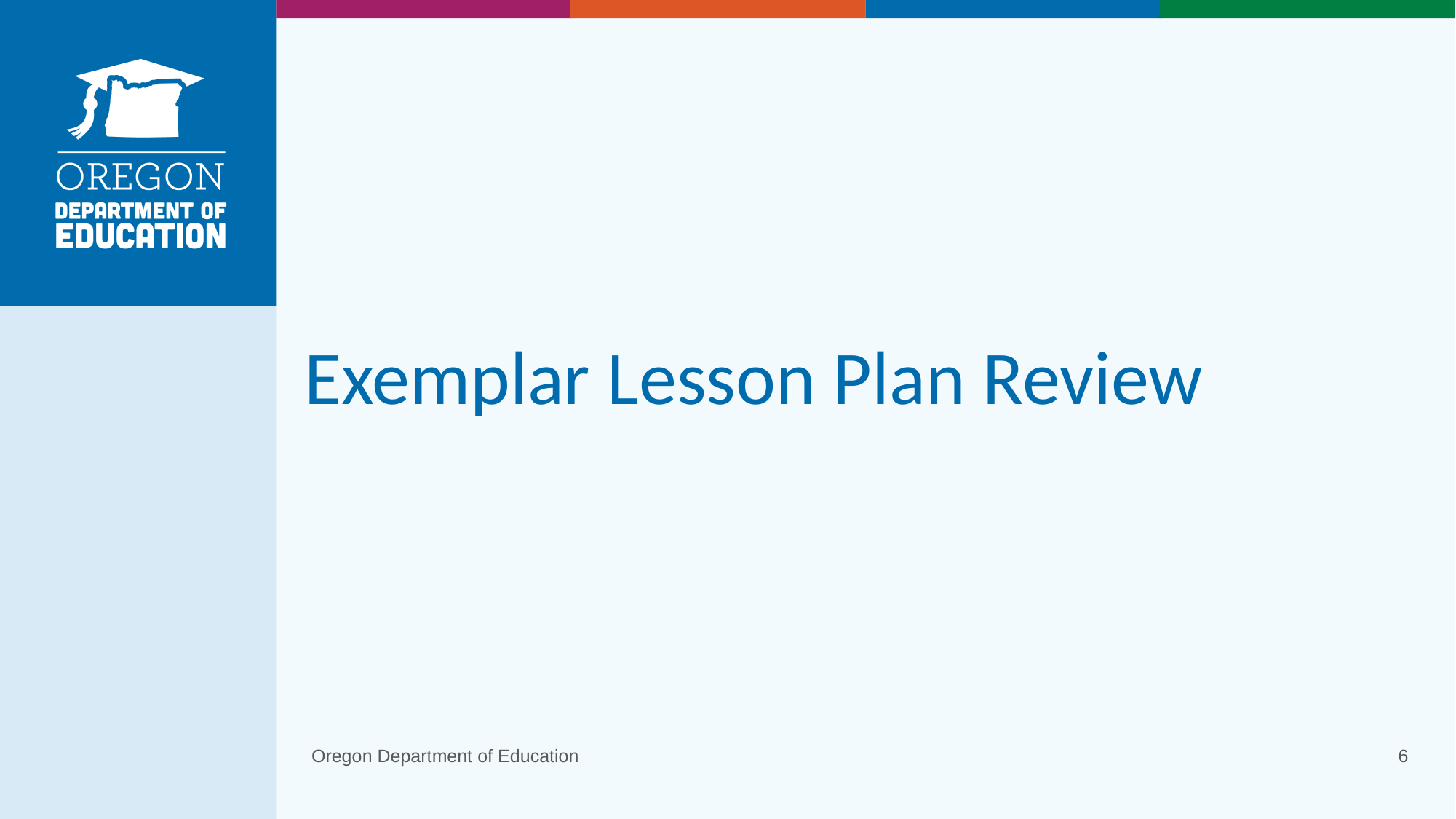

# Exemplar Lesson Plan Review
Oregon Department of Education
6